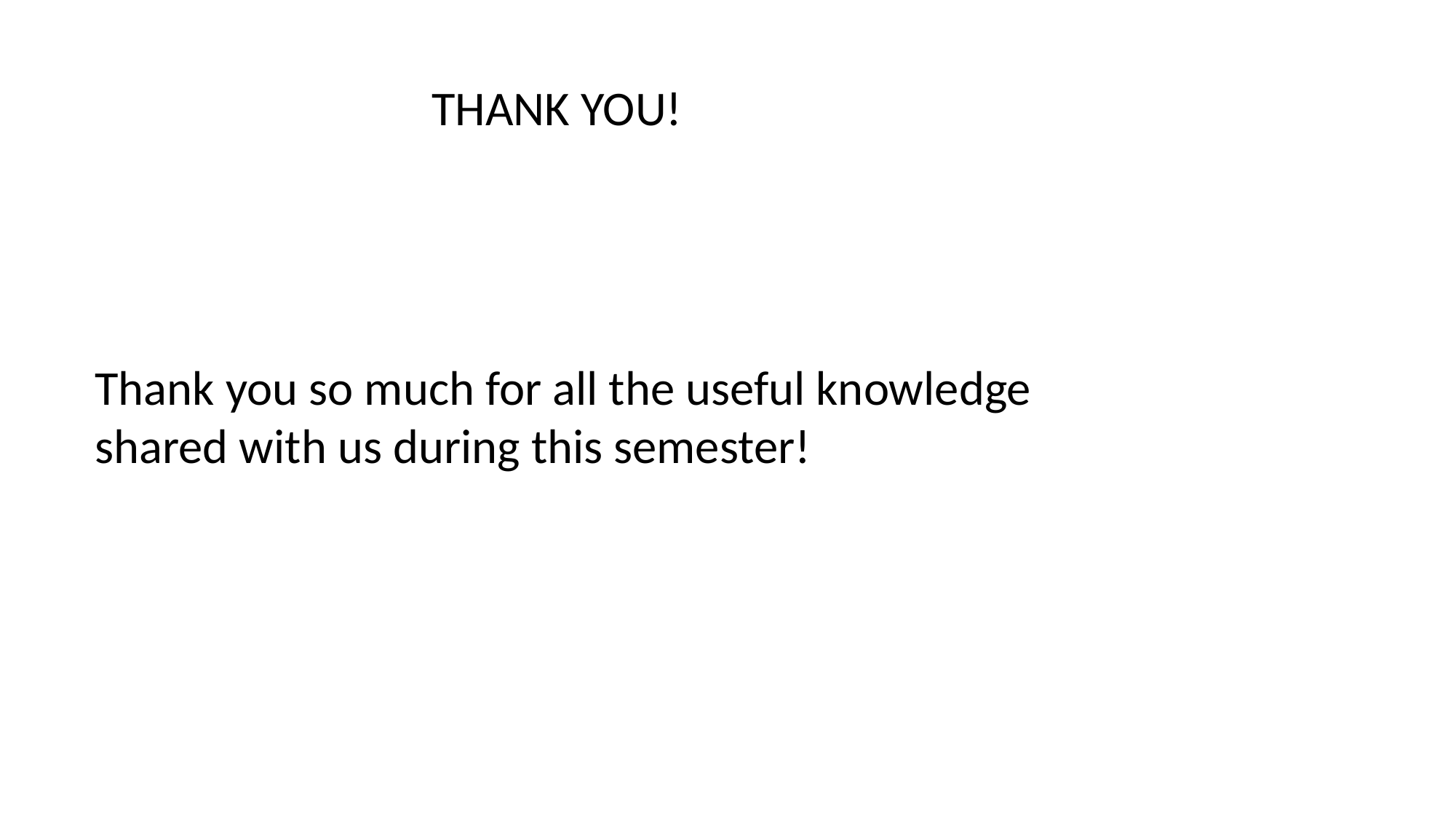

THANK YOU!

Thank you so much for all the useful knowledge  shared with us during this semester!